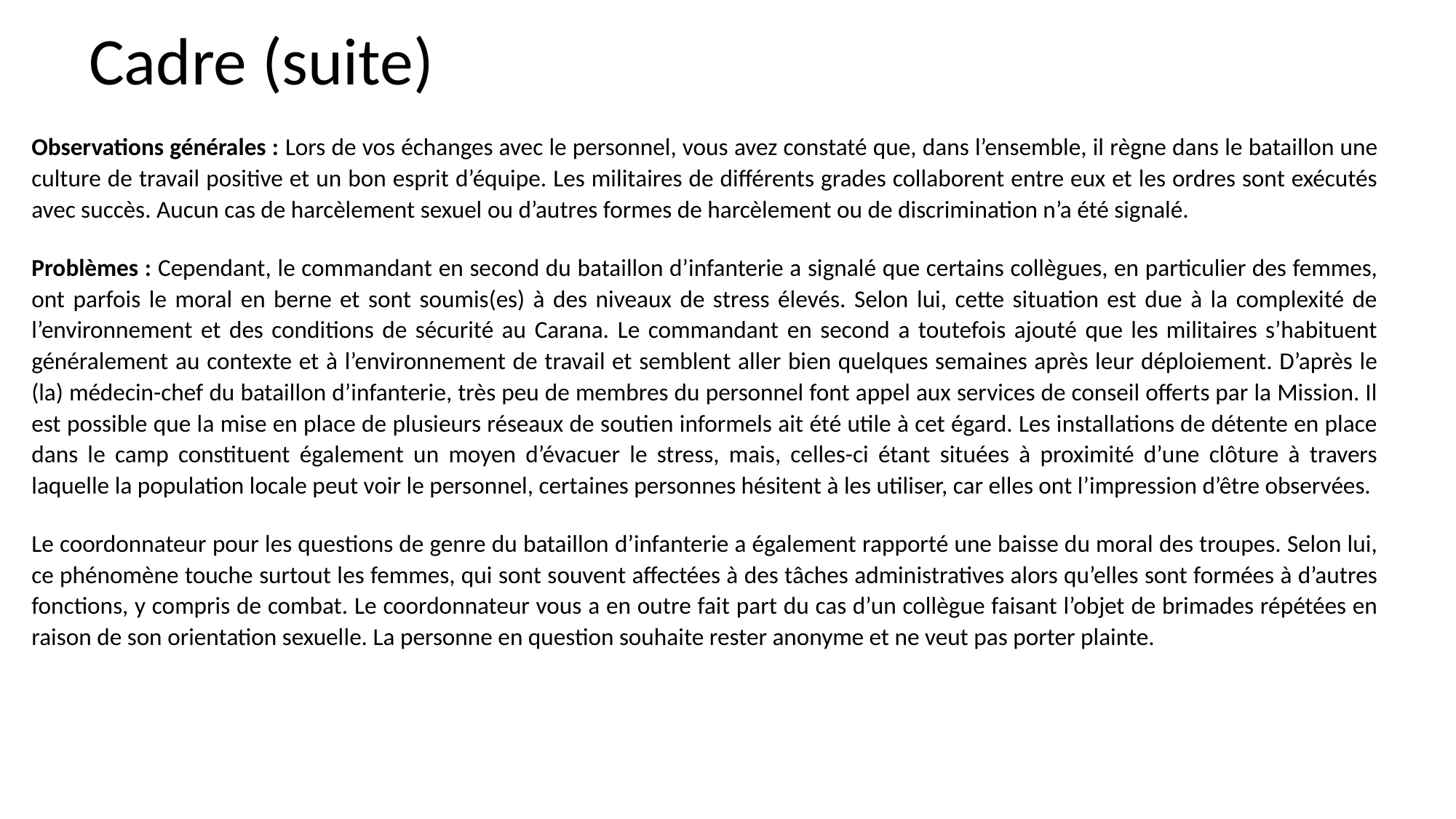

# Cadre (suite)
Observations générales : Lors de vos échanges avec le personnel, vous avez constaté que, dans l’ensemble, il règne dans le bataillon une culture de travail positive et un bon esprit d’équipe. Les militaires de différents grades collaborent entre eux et les ordres sont exécutés avec succès. Aucun cas de harcèlement sexuel ou d’autres formes de harcèlement ou de discrimination n’a été signalé.
Problèmes : Cependant, le commandant en second du bataillon d’infanterie a signalé que certains collègues, en particulier des femmes, ont parfois le moral en berne et sont soumis(es) à des niveaux de stress élevés. Selon lui, cette situation est due à la complexité de l’environnement et des conditions de sécurité au Carana. Le commandant en second a toutefois ajouté que les militaires s’habituent généralement au contexte et à l’environnement de travail et semblent aller bien quelques semaines après leur déploiement. D’après le (la) médecin-chef du bataillon d’infanterie, très peu de membres du personnel font appel aux services de conseil offerts par la Mission. Il est possible que la mise en place de plusieurs réseaux de soutien informels ait été utile à cet égard. Les installations de détente en place dans le camp constituent également un moyen d’évacuer le stress, mais, celles-ci étant situées à proximité d’une clôture à travers laquelle la population locale peut voir le personnel, certaines personnes hésitent à les utiliser, car elles ont l’impression d’être observées.
Le coordonnateur pour les questions de genre du bataillon d’infanterie a également rapporté une baisse du moral des troupes. Selon lui, ce phénomène touche surtout les femmes, qui sont souvent affectées à des tâches administratives alors qu’elles sont formées à d’autres fonctions, y compris de combat. Le coordonnateur vous a en outre fait part du cas d’un collègue faisant l’objet de brimades répétées en raison de son orientation sexuelle. La personne en question souhaite rester anonyme et ne veut pas porter plainte.